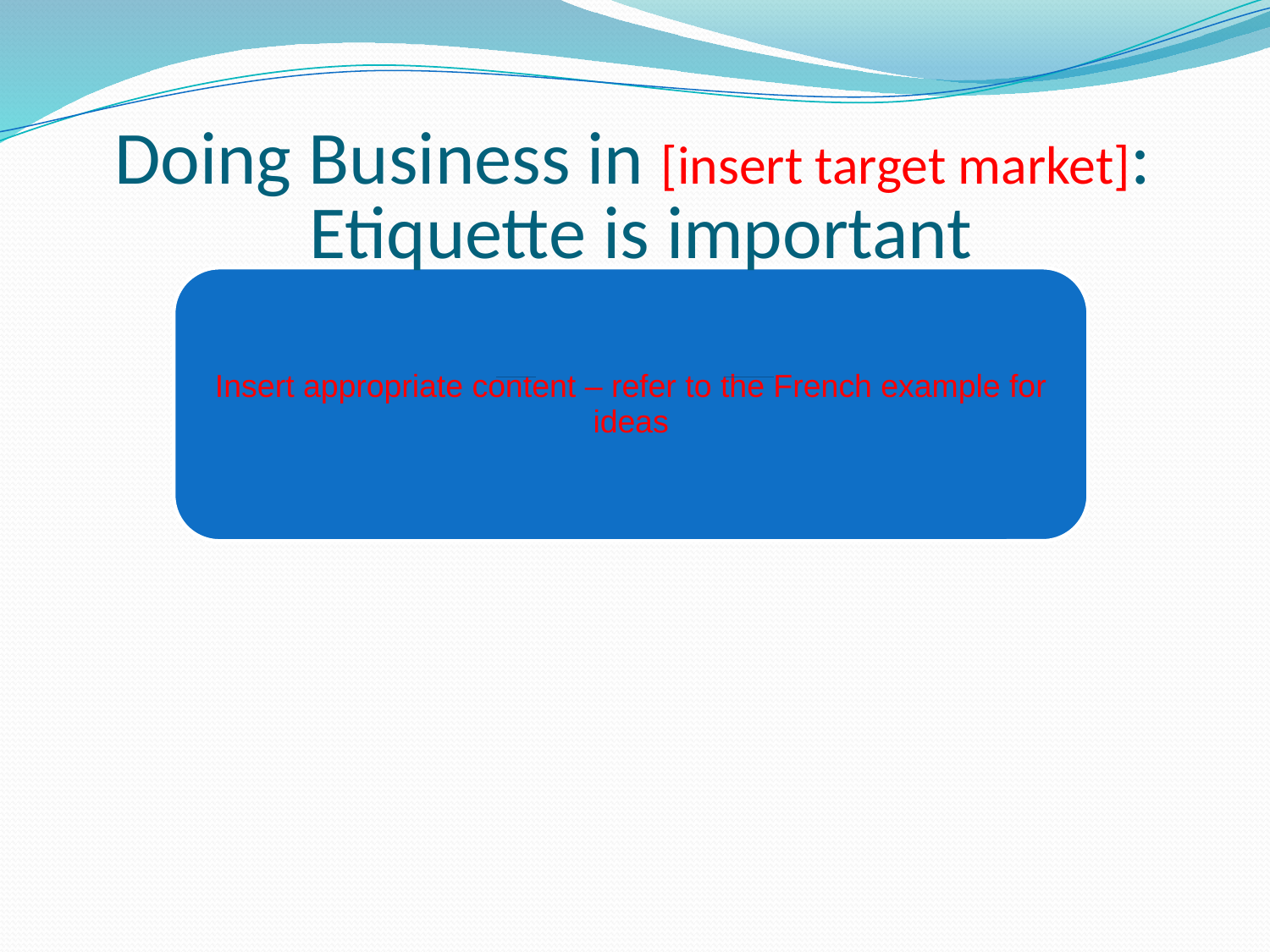

# Doing Business in [insert target market]: Etiquette is important
Insert appropriate content – refer to the French example for ideas
Insert appropriate content